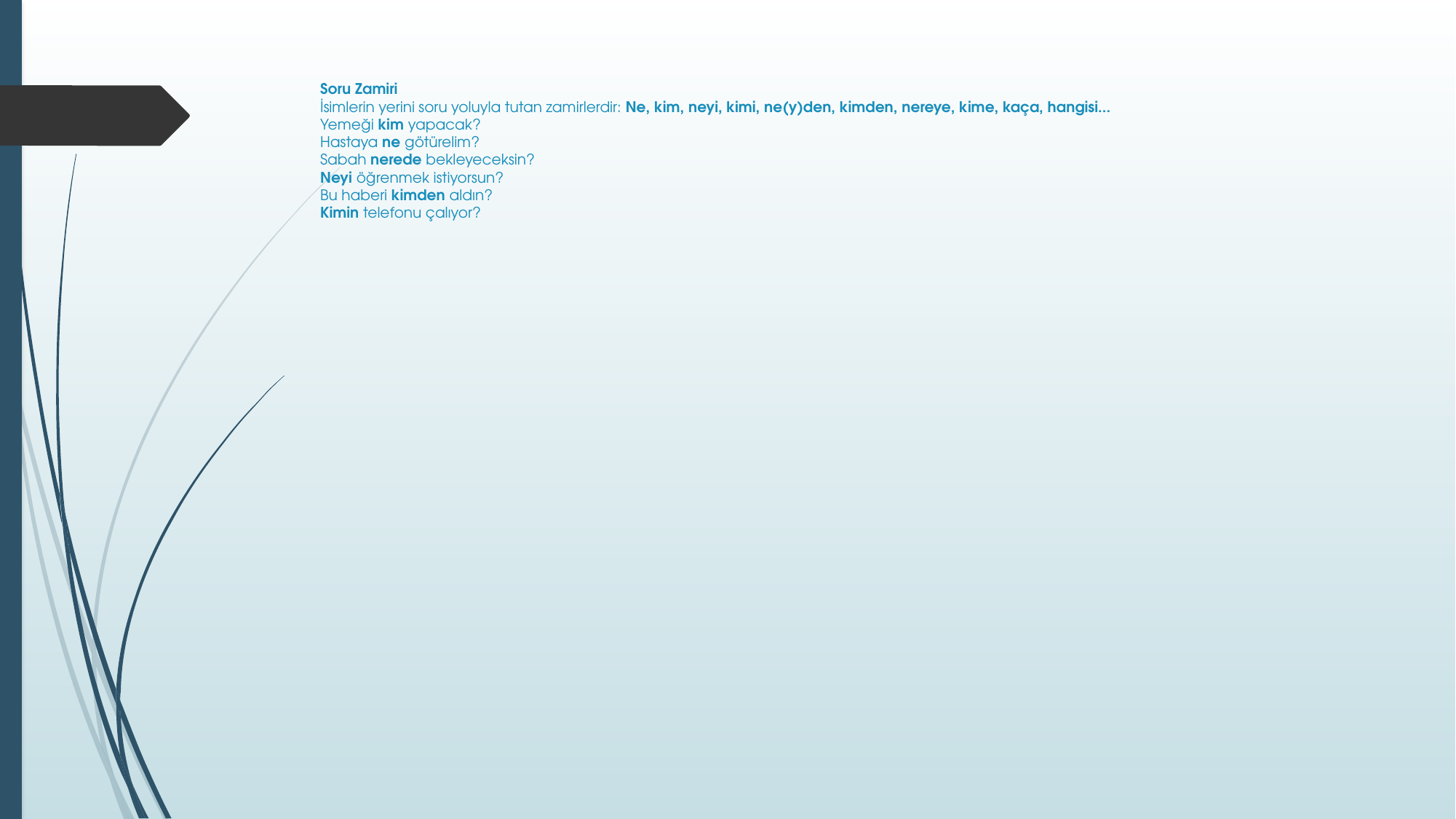

# Soru Zamiri İsimlerin yerini soru yoluyla tutan zamirlerdir: Ne, kim, neyi, kimi, ne(y)den, kimden, nereye, kime, kaça, hangisi... Yemeği kim yapacak? Hastaya ne götürelim? Sabah nerede bekleyeceksin? Neyi öğrenmek istiyorsun? Bu haberi kimden aldın? Kimin telefonu çalıyor?